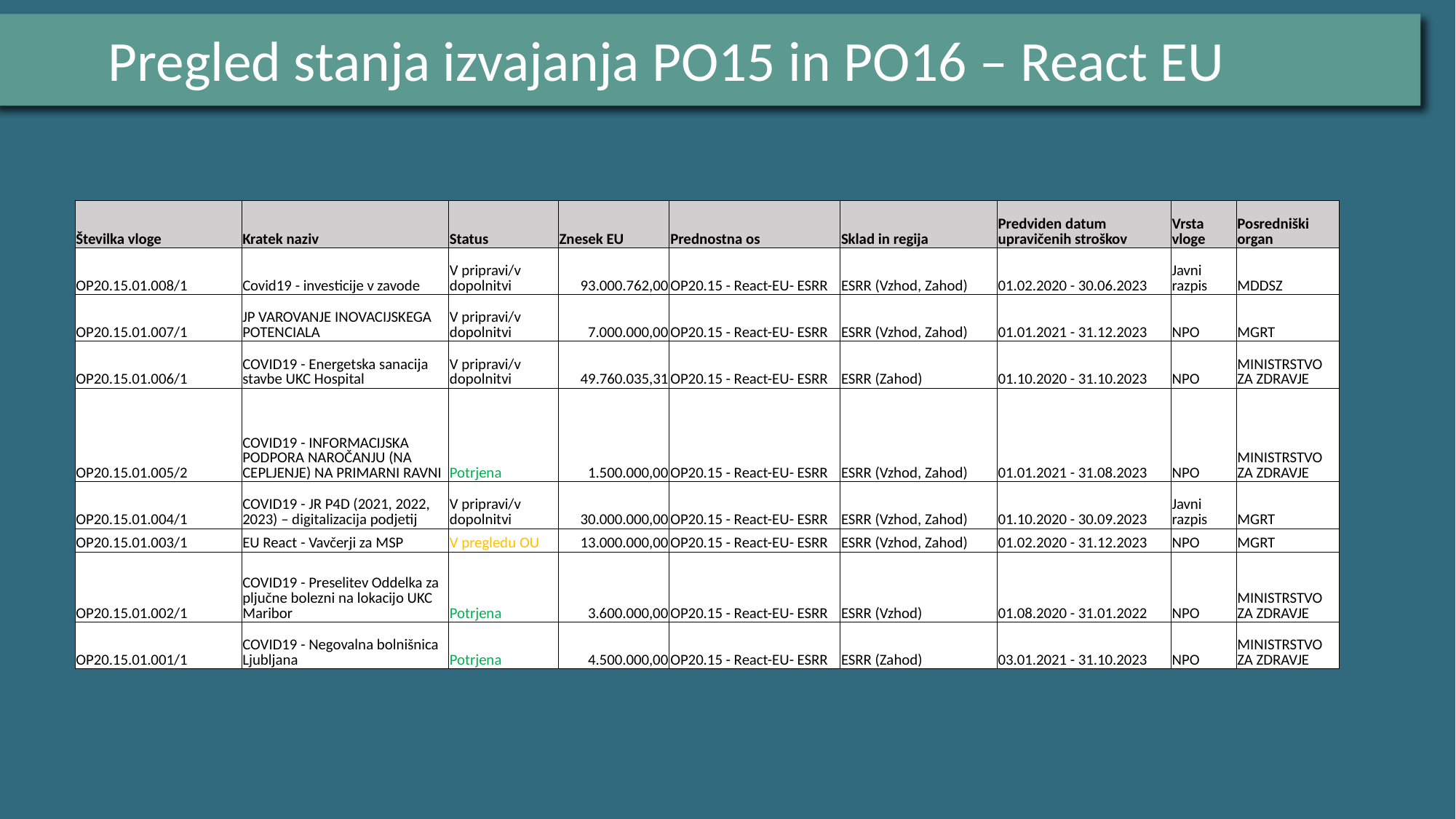

# Pregled stanja izvajanja PO15 in PO16 – React EU
| Številka vloge | Kratek naziv | Status | Znesek EU | Prednostna os | Sklad in regija | Predviden datum upravičenih stroškov | Vrsta vloge | Posredniški organ |
| --- | --- | --- | --- | --- | --- | --- | --- | --- |
| OP20.15.01.008/1 | Covid19 - investicije v zavode | V pripravi/v dopolnitvi | 93.000.762,00 | OP20.15 - React-EU- ESRR | ESRR (Vzhod, Zahod) | 01.02.2020 - 30.06.2023 | Javni razpis | MDDSZ |
| OP20.15.01.007/1 | JP VAROVANJE INOVACIJSKEGA POTENCIALA | V pripravi/v dopolnitvi | 7.000.000,00 | OP20.15 - React-EU- ESRR | ESRR (Vzhod, Zahod) | 01.01.2021 - 31.12.2023 | NPO | MGRT |
| OP20.15.01.006/1 | COVID19 - Energetska sanacija stavbe UKC Hospital | V pripravi/v dopolnitvi | 49.760.035,31 | OP20.15 - React-EU- ESRR | ESRR (Zahod) | 01.10.2020 - 31.10.2023 | NPO | MINISTRSTVO ZA ZDRAVJE |
| OP20.15.01.005/2 | COVID19 - INFORMACIJSKA PODPORA NAROČANJU (NA CEPLJENJE) NA PRIMARNI RAVNI | Potrjena | 1.500.000,00 | OP20.15 - React-EU- ESRR | ESRR (Vzhod, Zahod) | 01.01.2021 - 31.08.2023 | NPO | MINISTRSTVO ZA ZDRAVJE |
| OP20.15.01.004/1 | COVID19 - JR P4D (2021, 2022, 2023) – digitalizacija podjetij | V pripravi/v dopolnitvi | 30.000.000,00 | OP20.15 - React-EU- ESRR | ESRR (Vzhod, Zahod) | 01.10.2020 - 30.09.2023 | Javni razpis | MGRT |
| OP20.15.01.003/1 | EU React - Vavčerji za MSP | V pregledu OU | 13.000.000,00 | OP20.15 - React-EU- ESRR | ESRR (Vzhod, Zahod) | 01.02.2020 - 31.12.2023 | NPO | MGRT |
| OP20.15.01.002/1 | COVID19 - Preselitev Oddelka za pljučne bolezni na lokacijo UKC Maribor | Potrjena | 3.600.000,00 | OP20.15 - React-EU- ESRR | ESRR (Vzhod) | 01.08.2020 - 31.01.2022 | NPO | MINISTRSTVO ZA ZDRAVJE |
| OP20.15.01.001/1 | COVID19 - Negovalna bolnišnica Ljubljana | Potrjena | 4.500.000,00 | OP20.15 - React-EU- ESRR | ESRR (Zahod) | 03.01.2021 - 31.10.2023 | NPO | MINISTRSTVO ZA ZDRAVJE |